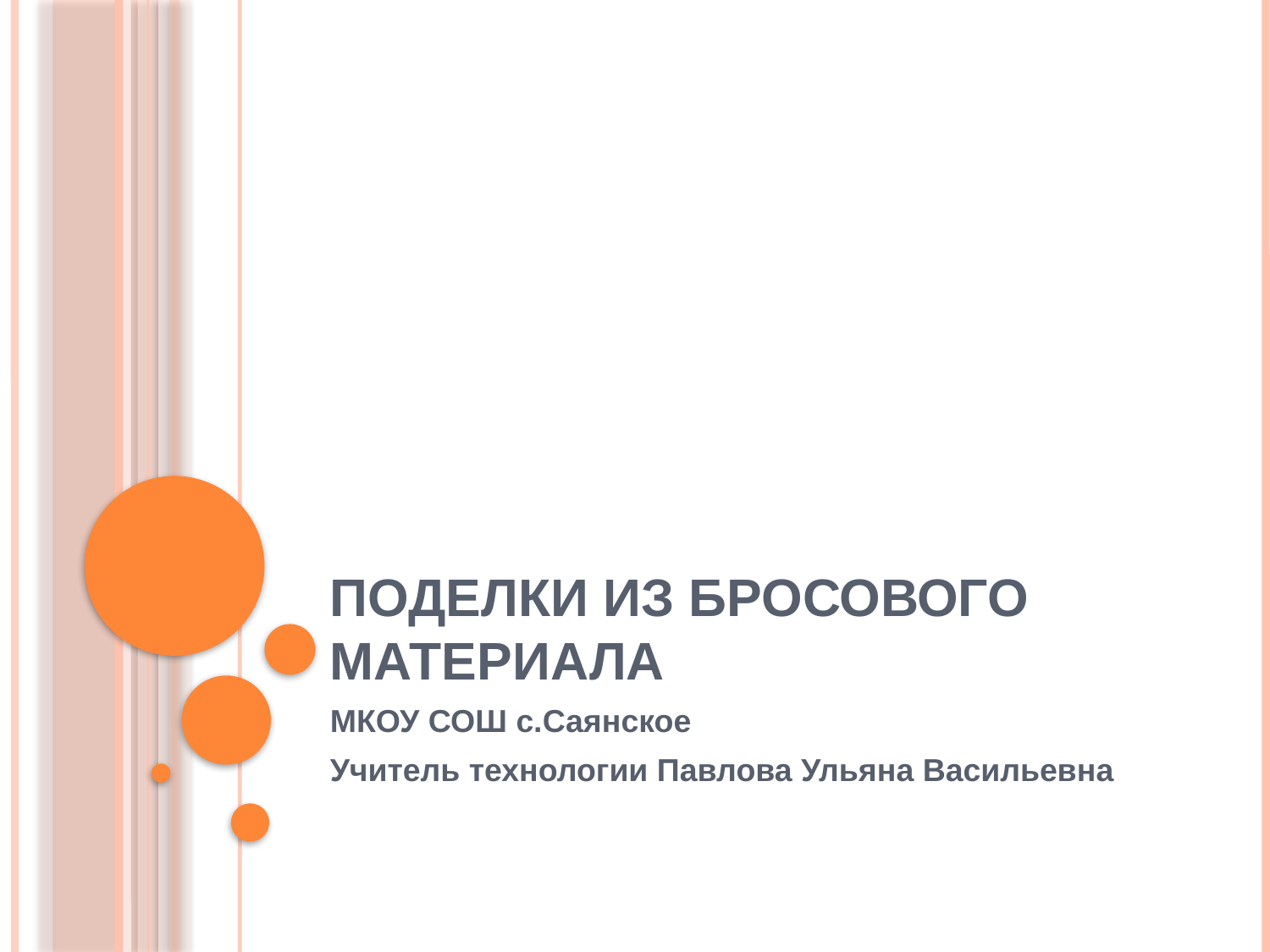

# Поделки из бросового материала
МКОУ СОШ с.Саянское
Учитель технологии Павлова Ульяна Васильевна